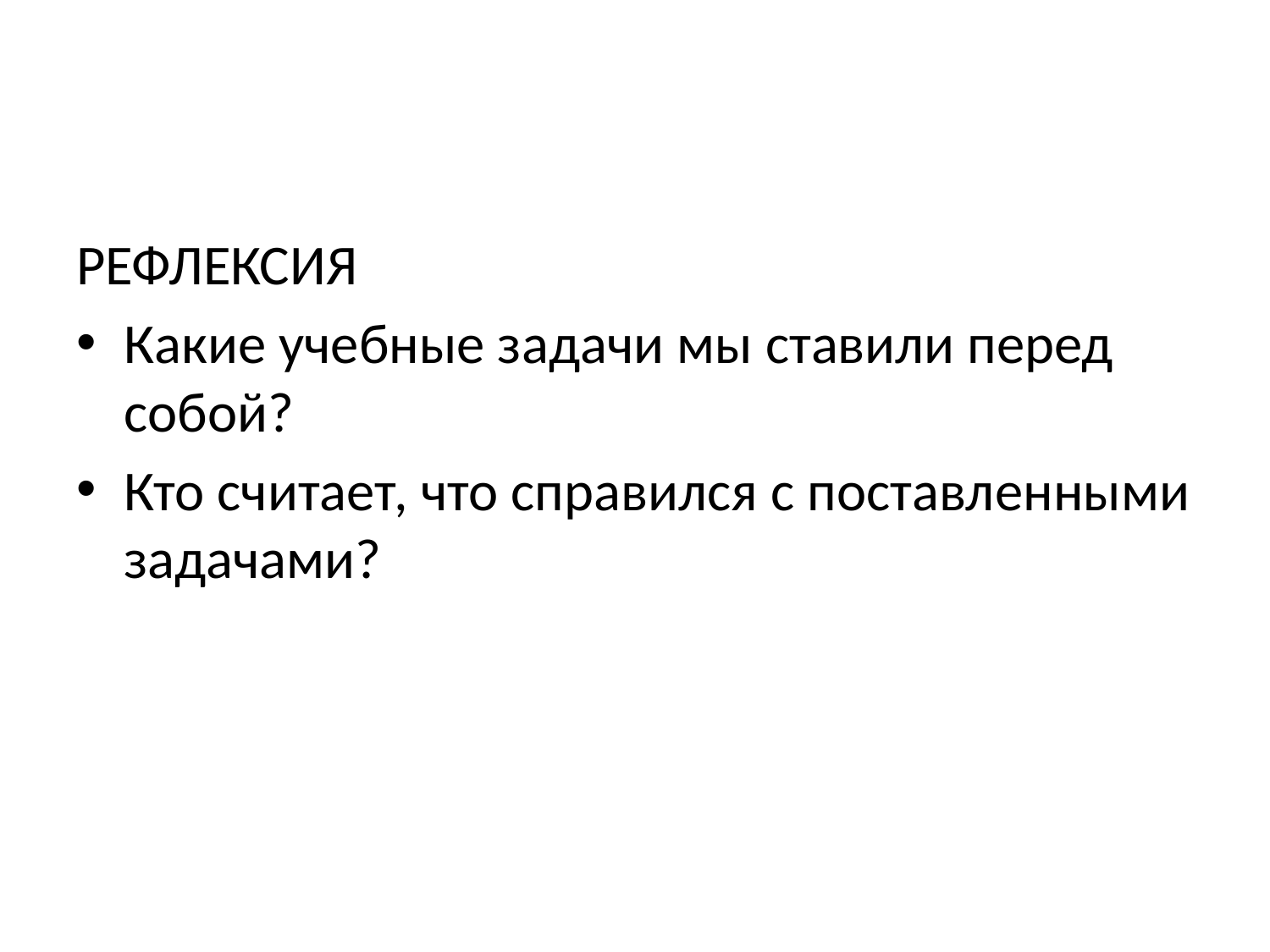

#
РЕФЛЕКСИЯ
Какие учебные задачи мы ставили перед собой?
Кто считает, что справился с поставленными задачами?